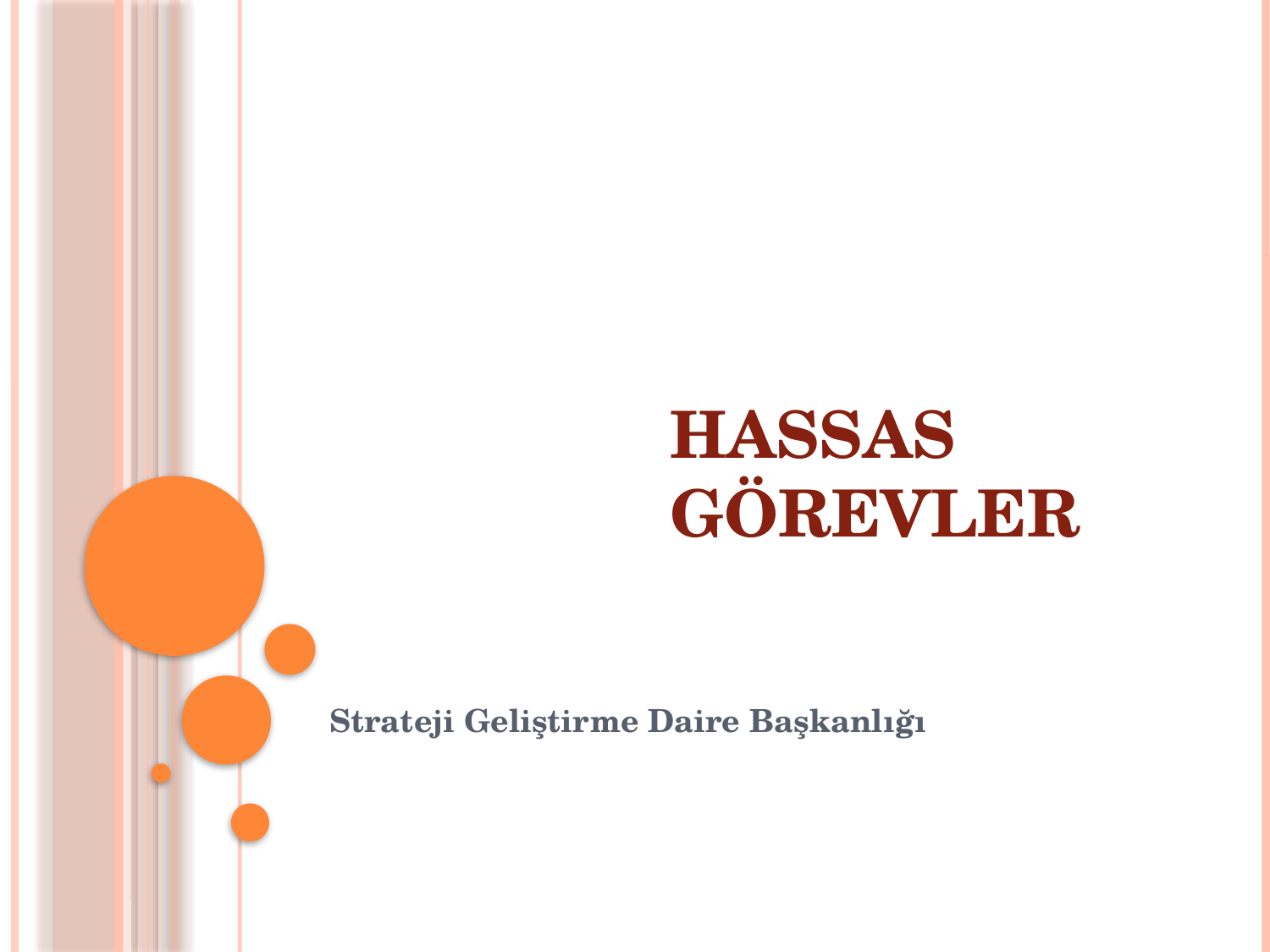

# Hassas Görevler
Strateji Geliştirme Daire Başkanlığı